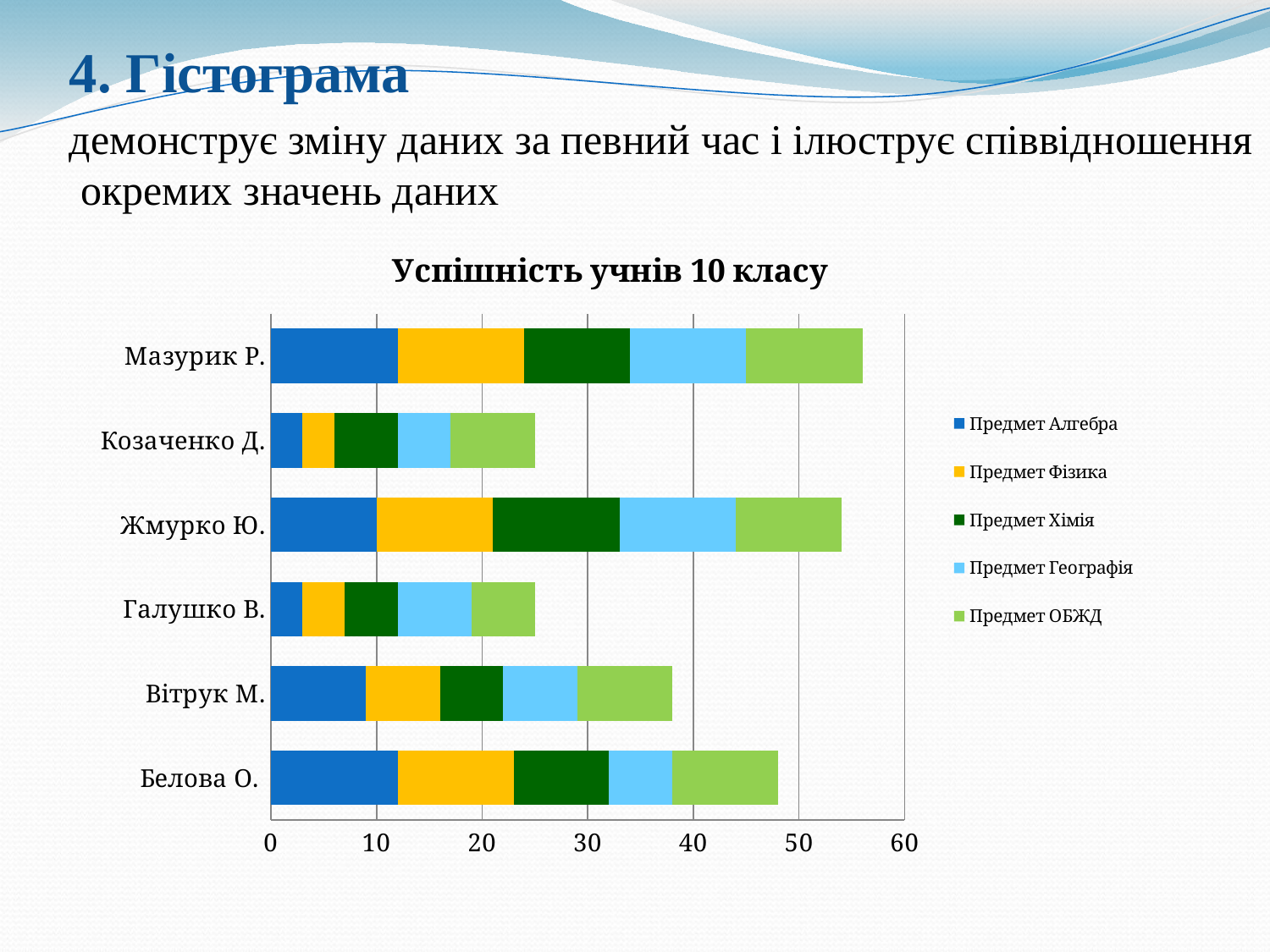

4. Гістограма
демонструє зміну даних за певний час і ілюструє співвідношення окремих значень даних

### Chart: Успішність учнів 10 класу

| Category | Предмет Алгебра | Предмет Фізика | Предмет Хімія | Предмет Географія | Предмет ОБЖД |
|---|---|---|---|---|---|
| Белова О.  | 12.0 | 11.0 | 9.0 | 6.0 | 10.0 |
| Вітрук М. | 9.0 | 7.0 | 6.0 | 7.0 | 9.0 |
| Галушко В. | 3.0 | 4.0 | 5.0 | 7.0 | 6.0 |
| Жмурко Ю. | 10.0 | 11.0 | 12.0 | 11.0 | 10.0 |
| Козаченко Д. | 3.0 | 3.0 | 6.0 | 5.0 | 8.0 |
| Мазурик Р. | 12.0 | 12.0 | 10.0 | 11.0 | 11.0 |